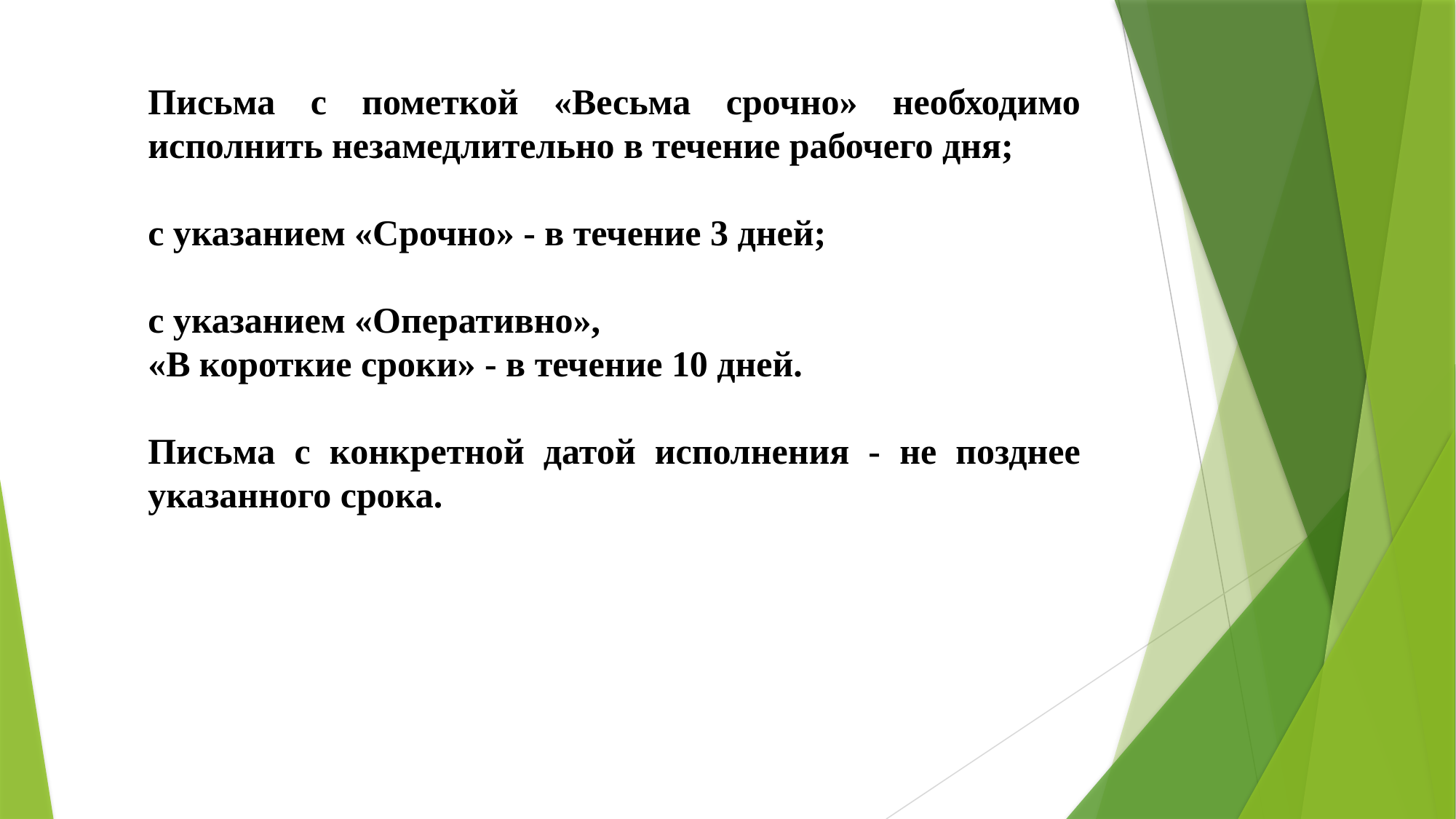

Письма с пометкой «Весьма срочно» необходимо исполнить незамедлительно в течение рабочего дня;

с указанием «Срочно» - в течение 3 дней;

с указанием «Оперативно»,
«В короткие сроки» - в течение 10 дней.

Письма с конкретной датой исполнения - не позднее указанного срока.